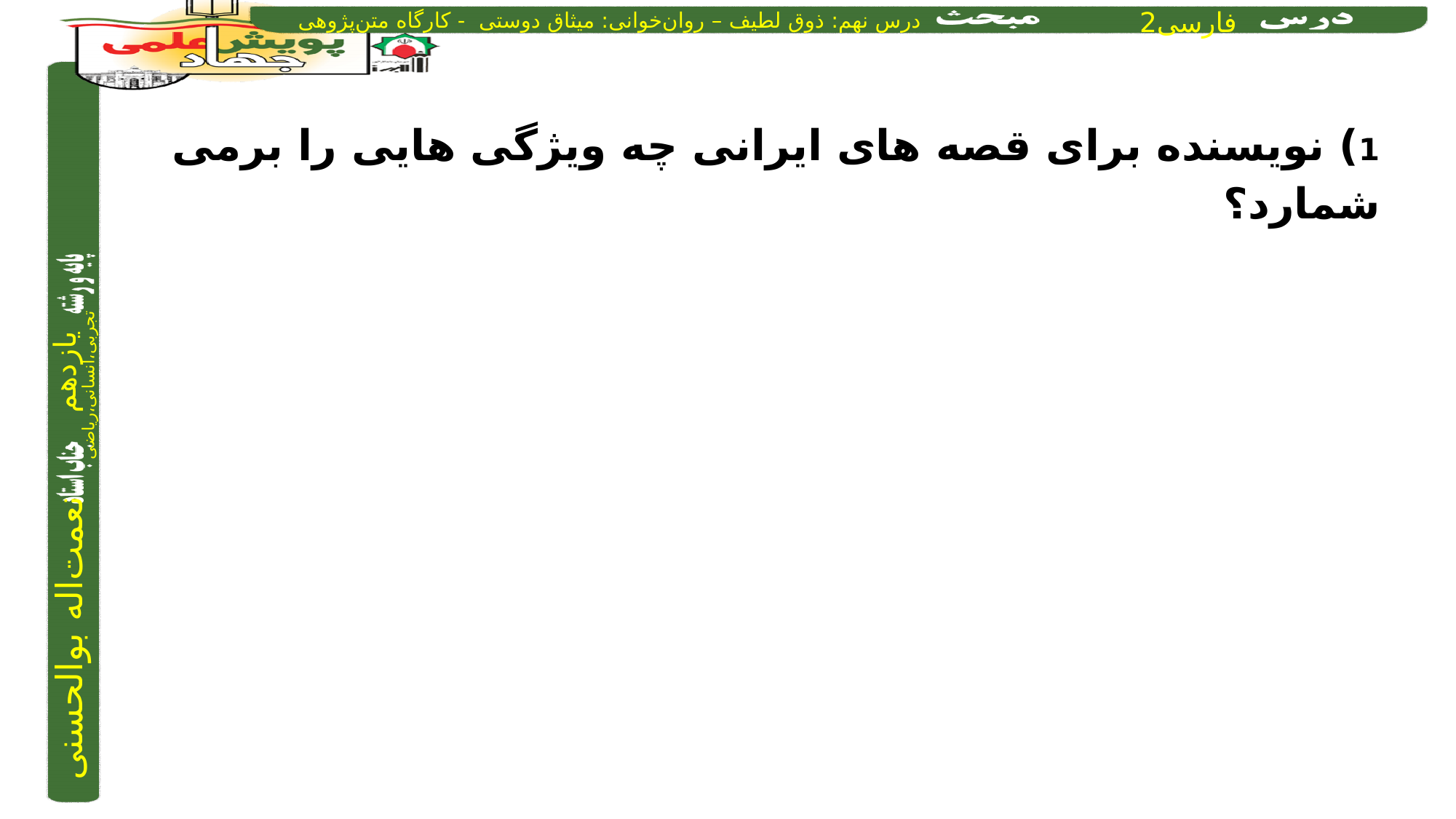

1) نویسنده برای قصه های ایرانی چه ویژگی هایی را برمی شمارد؟